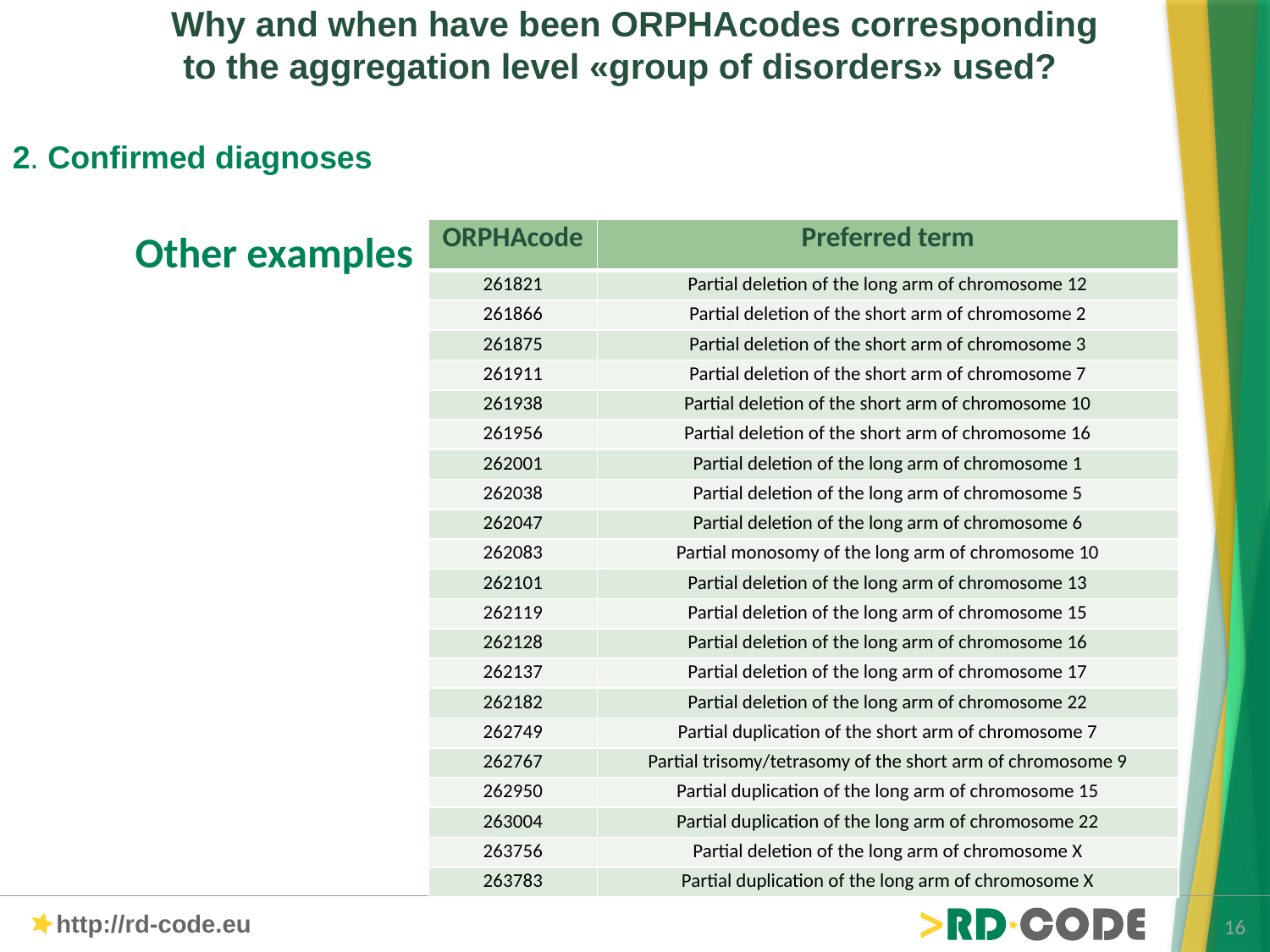

Why and when have been ORPHAcodes corresponding to the aggregation level «group of disorders» used?
2. Confirmed diagnoses
Other examples

| ORPHAcode | Preferred term |
| --- | --- |
| 261821 | Partial deletion of the long arm of chromosome 12 |
| 261866 | Partial deletion of the short arm of chromosome 2 |
| 261875 | Partial deletion of the short arm of chromosome 3 |
| 261911 | Partial deletion of the short arm of chromosome 7 |
| 261938 | Partial deletion of the short arm of chromosome 10 |
| 261956 | Partial deletion of the short arm of chromosome 16 |
| 262001 | Partial deletion of the long arm of chromosome 1 |
| 262038 | Partial deletion of the long arm of chromosome 5 |
| 262047 | Partial deletion of the long arm of chromosome 6 |
| 262083 | Partial monosomy of the long arm of chromosome 10 |
| 262101 | Partial deletion of the long arm of chromosome 13 |
| 262119 | Partial deletion of the long arm of chromosome 15 |
| 262128 | Partial deletion of the long arm of chromosome 16 |
| 262137 | Partial deletion of the long arm of chromosome 17 |
| 262182 | Partial deletion of the long arm of chromosome 22 |
| 262749 | Partial duplication of the short arm of chromosome 7 |
| 262767 | Partial trisomy/tetrasomy of the short arm of chromosome 9 |
| 262950 | Partial duplication of the long arm of chromosome 15 |
| 263004 | Partial duplication of the long arm of chromosome 22 |
| 263756 | Partial deletion of the long arm of chromosome X |
| 263783 | Partial duplication of the long arm of chromosome X |
16